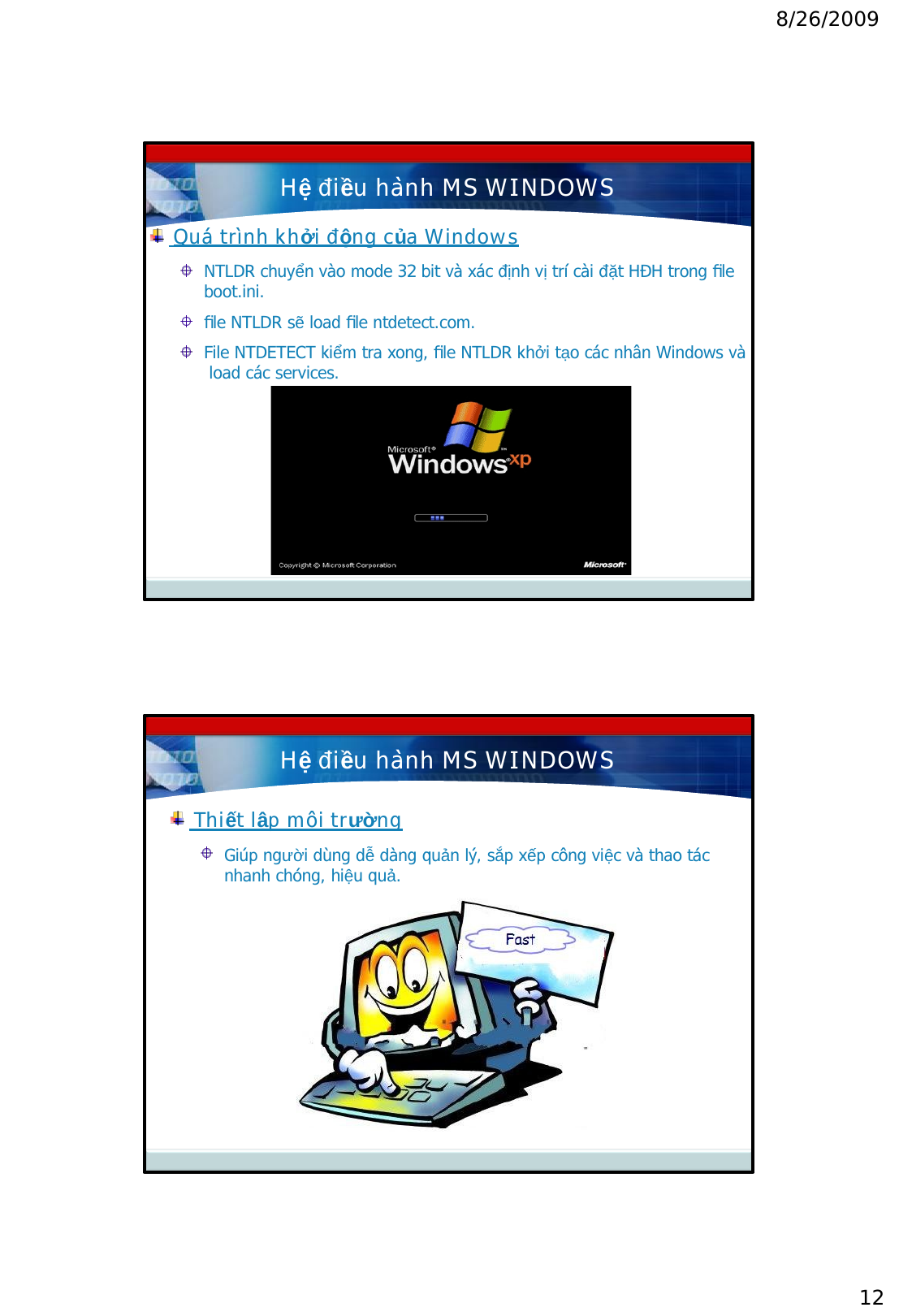

8/26/2009

Hệ điều hành MS WINDOWS
 Quá trình khởi động của Windows
NTLDR chuyển vào mode 32 bit và xác định vị trí cài đặt HĐH trong file  boot.ini.
file NTLDR sẽ load file ntdetect.com.
File NTDETECT kiểm tra xong, file NTLDR khởi tạo các nhân Windows và  load các services.

Hệ điều hành MS WINDOWS

 Thiết lập môi trường
Giúp người dùng dễ dàng quản lý, sắp xếp công việc và thao tác  nhanh chóng, hiệu quả.

12